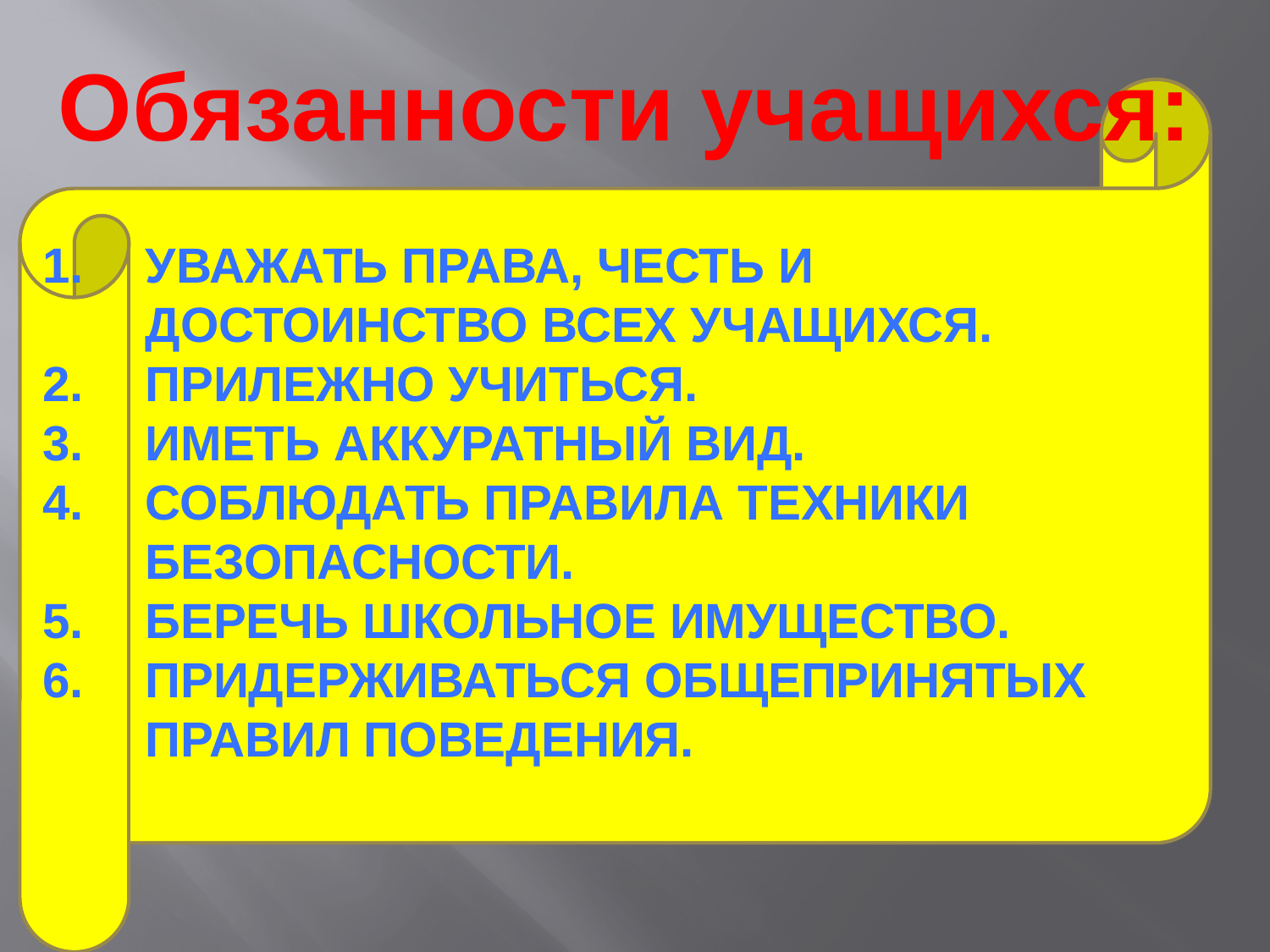

Обязанности учащихся:

Уважать права, честь и достоинство всех учащихся.
Прилежно учиться.
Иметь аккуратный вид.
Соблюдать правила техники безопасности.
Беречь школьное имущество.
Придерживаться общепринятых правил поведения.